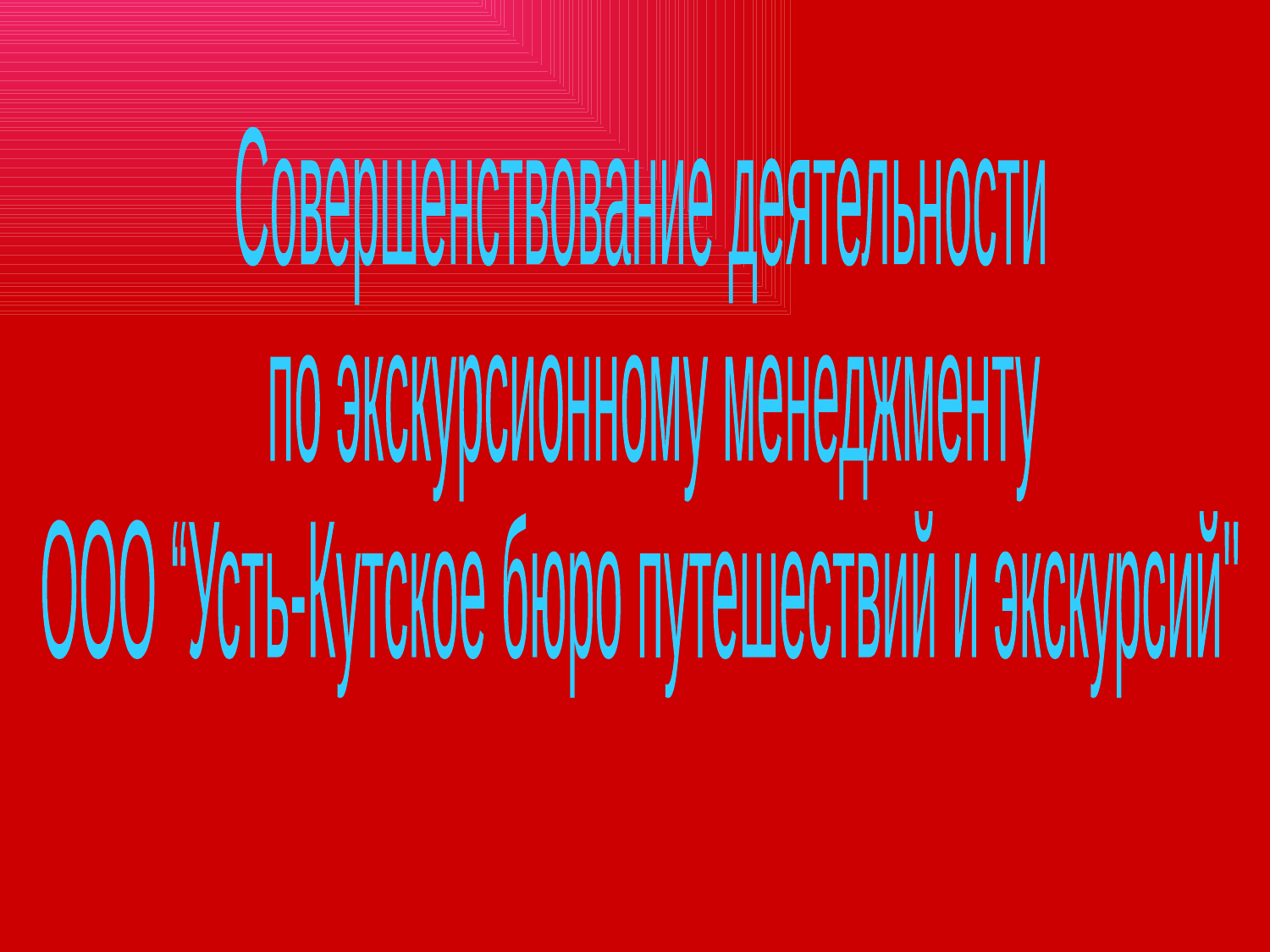

Совершенствование деятельности
 по экскурсионному менеджменту
ООО “Усть-Кутское бюро путешествий и экскурсий"